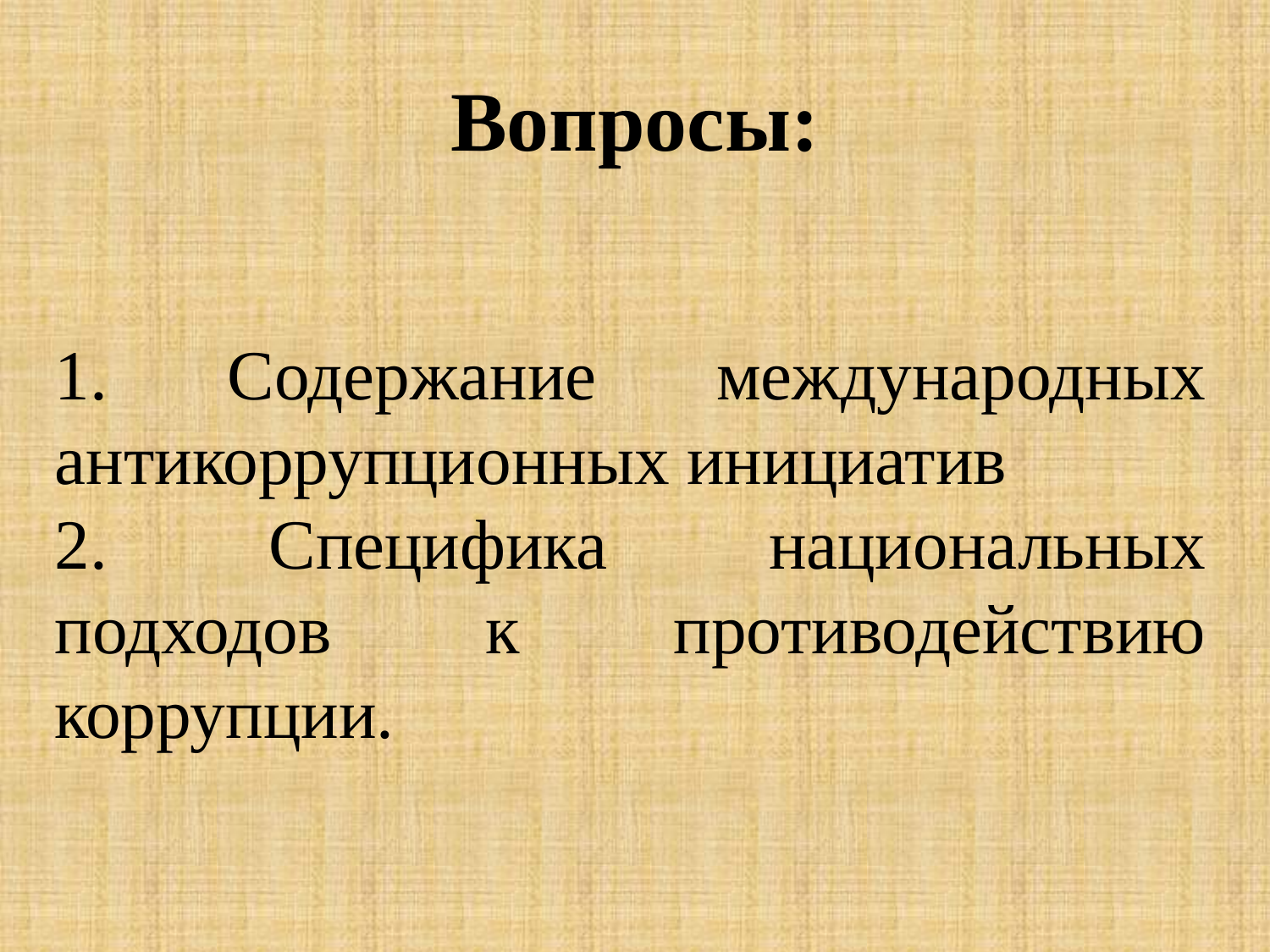

Вопросы:
1. Содержание международных антикоррупционных инициатив
2. Специфика национальных подходов к противодействию коррупции.